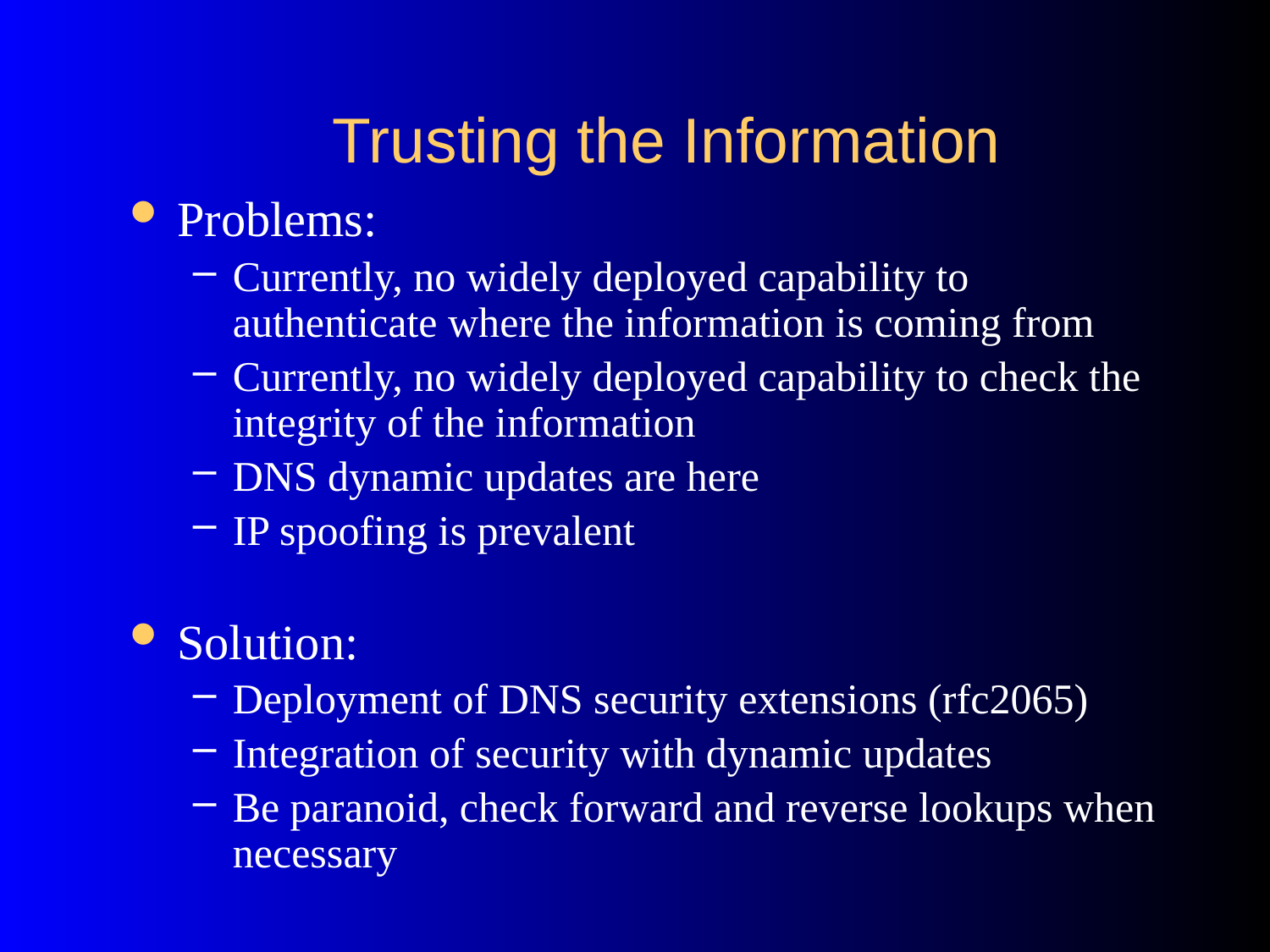

# Trusting the Information
Problems:
Currently, no widely deployed capability to authenticate where the information is coming from
Currently, no widely deployed capability to check the integrity of the information
DNS dynamic updates are here
IP spoofing is prevalent

Solution:
Deployment of DNS security extensions (rfc2065)
Integration of security with dynamic updates
Be paranoid, check forward and reverse lookups when necessary